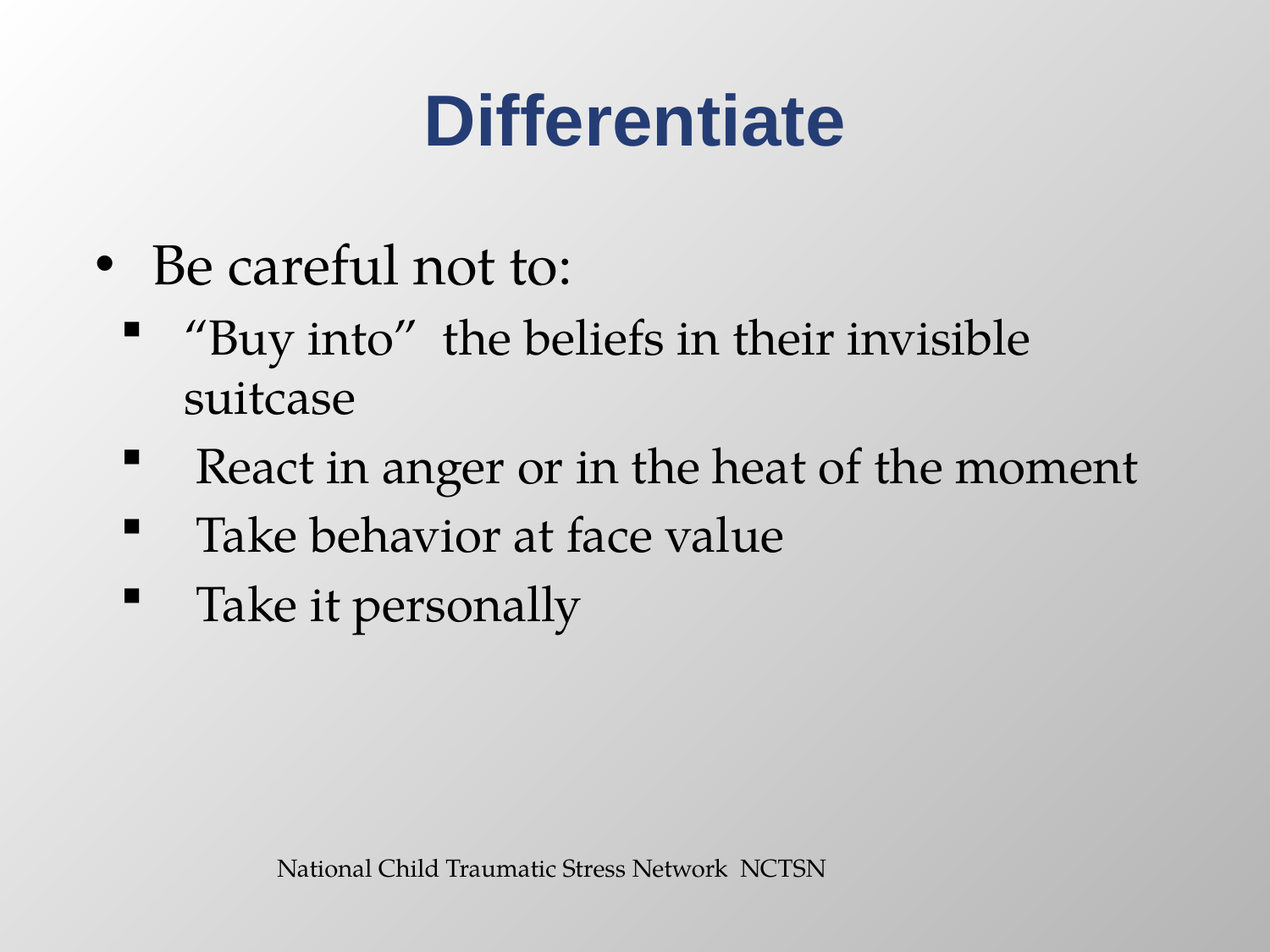

# Differentiate
Be careful not to:
“Buy into”  the beliefs in their invisible suitcase
 React in anger or in the heat of the moment
 Take behavior at face value
 Take it personally
National Child Traumatic Stress Network  NCTSN